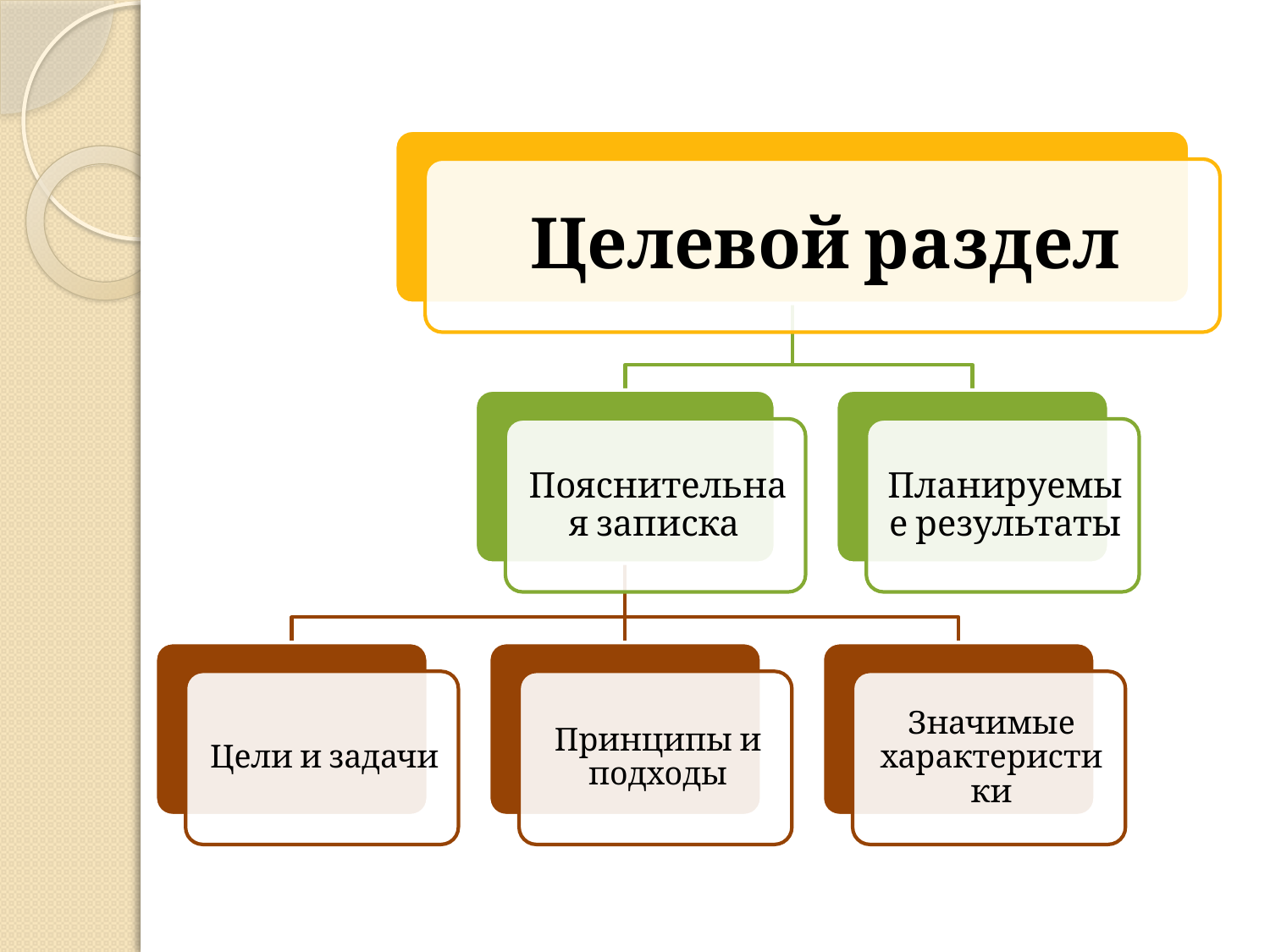

Целевой раздел
Пояснительная записка
Цели и задачи
Принципы и подходы
Значимые характеристики
Планируемые результаты